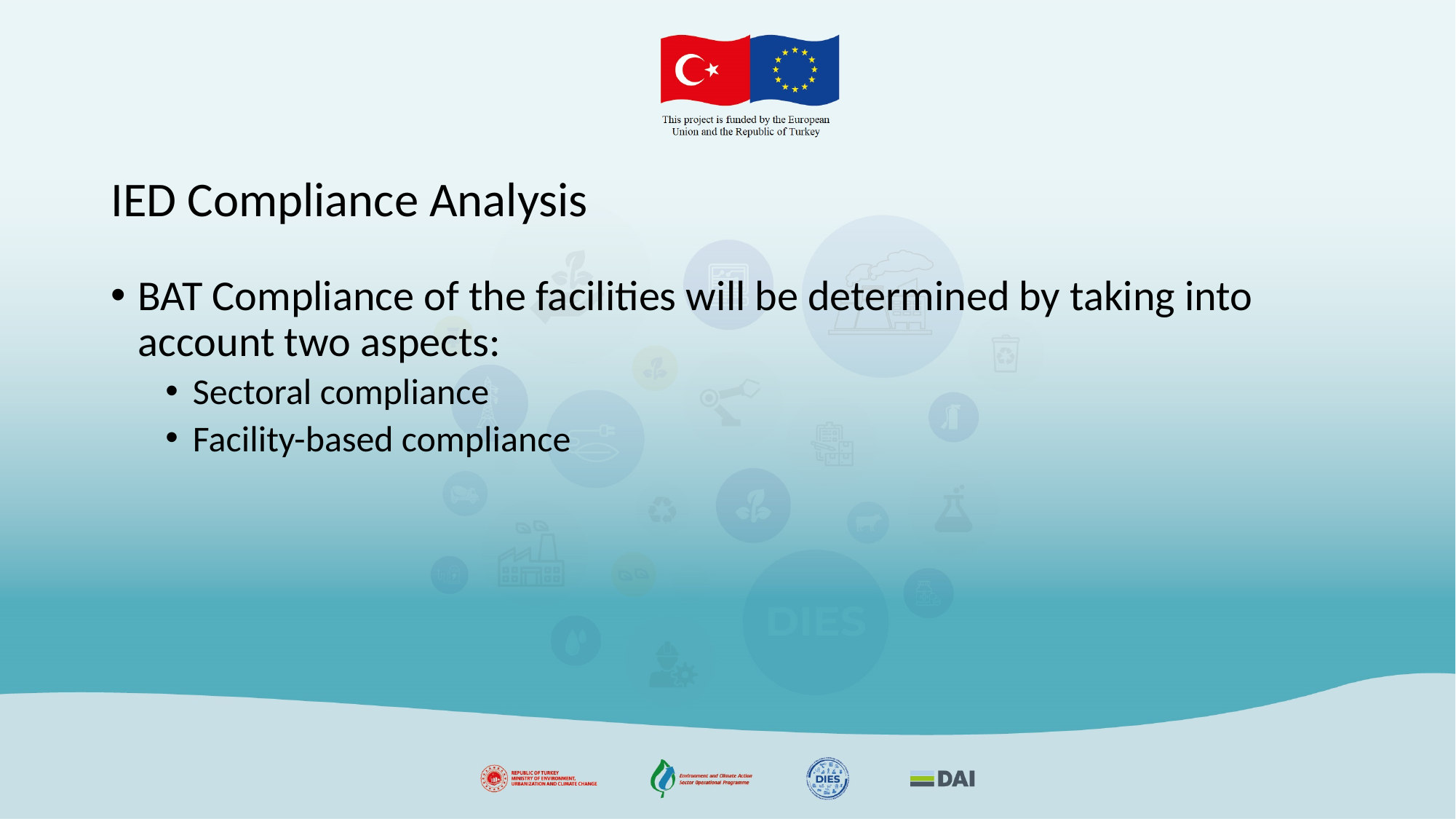

# IED Compliance Analysis
BAT Compliance of the facilities will be determined by taking into account two aspects:
Sectoral compliance
Facility-based compliance